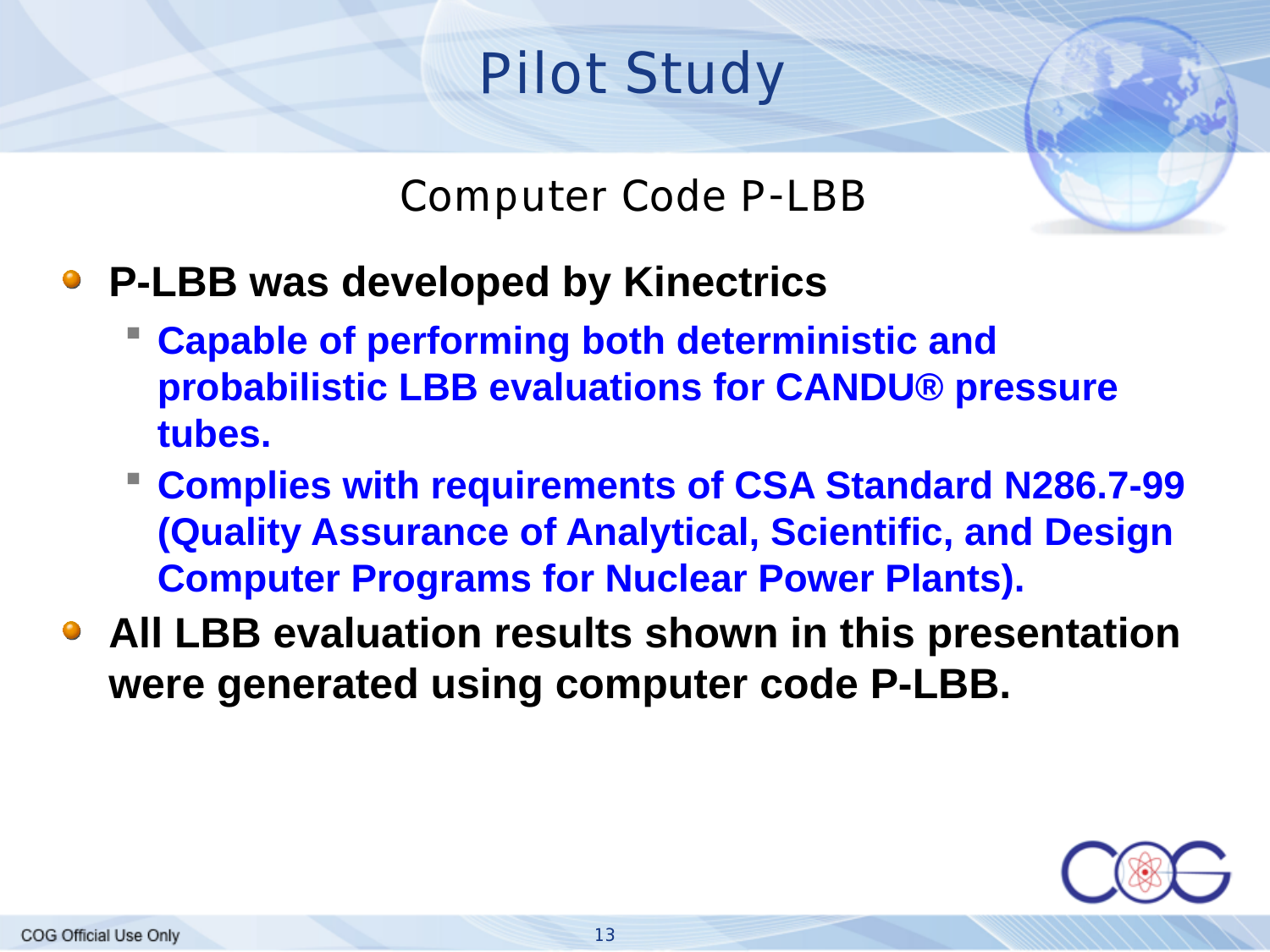

Pilot Study
Computer Code P-LBB
P-LBB was developed by Kinectrics
Capable of performing both deterministic and probabilistic LBB evaluations for CANDU® pressure tubes.
Complies with requirements of CSA Standard N286.7-99 (Quality Assurance of Analytical, Scientific, and Design Computer Programs for Nuclear Power Plants).
All LBB evaluation results shown in this presentation were generated using computer code P-LBB.